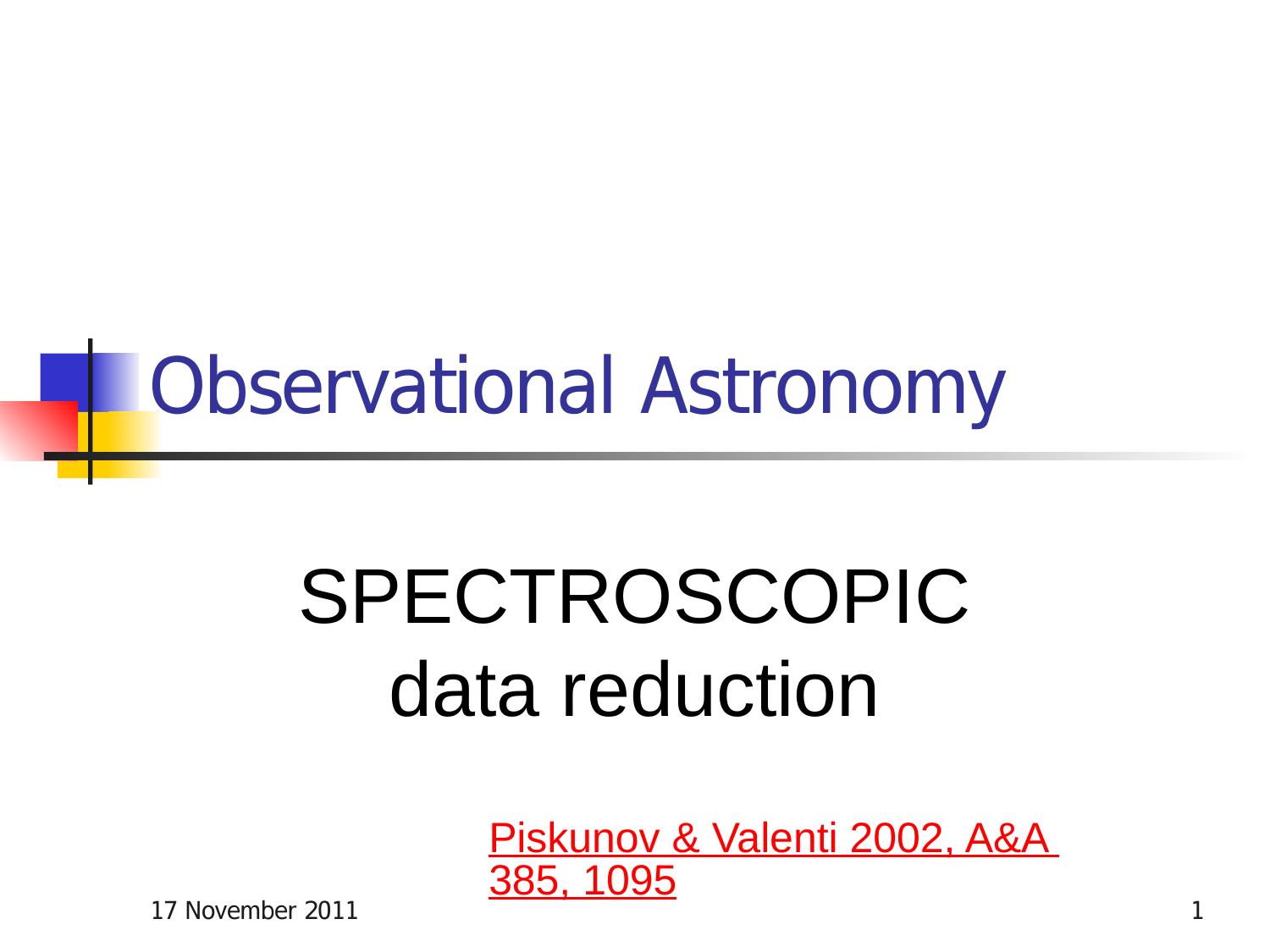

# Observational Astronomy
SPECTROSCOPIC
data reduction
Piskunov & Valenti 2002, A&A 385, 1095
17 November 2011
1